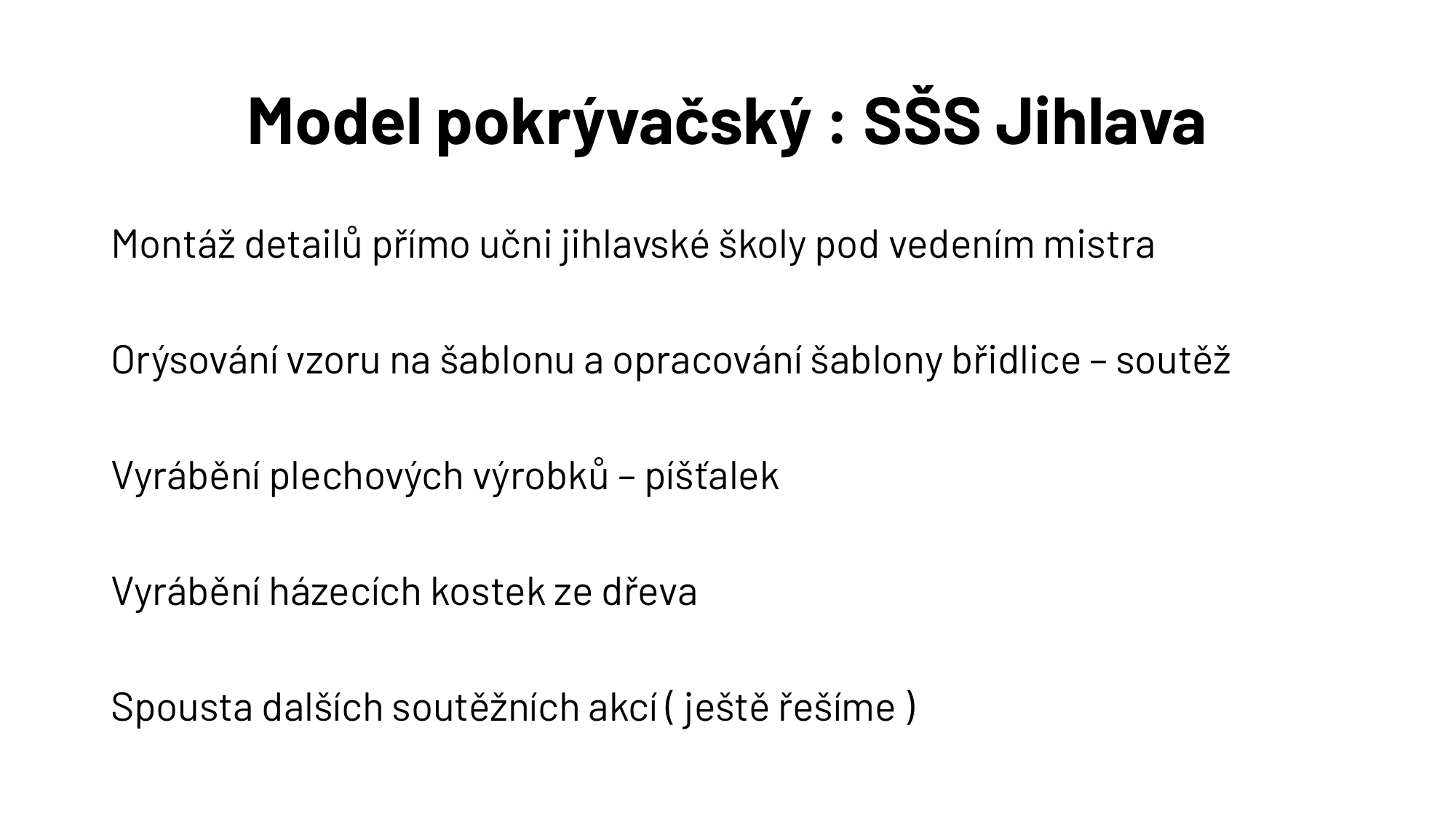

# Model pokrývačský : SŠS Jihlava
Montáž detailů přímo učni jihlavské školy pod vedením mistra

Orýsování vzoru na šablonu a opracování šablony břidlice – soutěž

Vyrábění plechových výrobků – píšťalek

Vyrábění házecích kostek ze dřeva

Spousta dalších soutěžních akcí ( ještě řešíme )